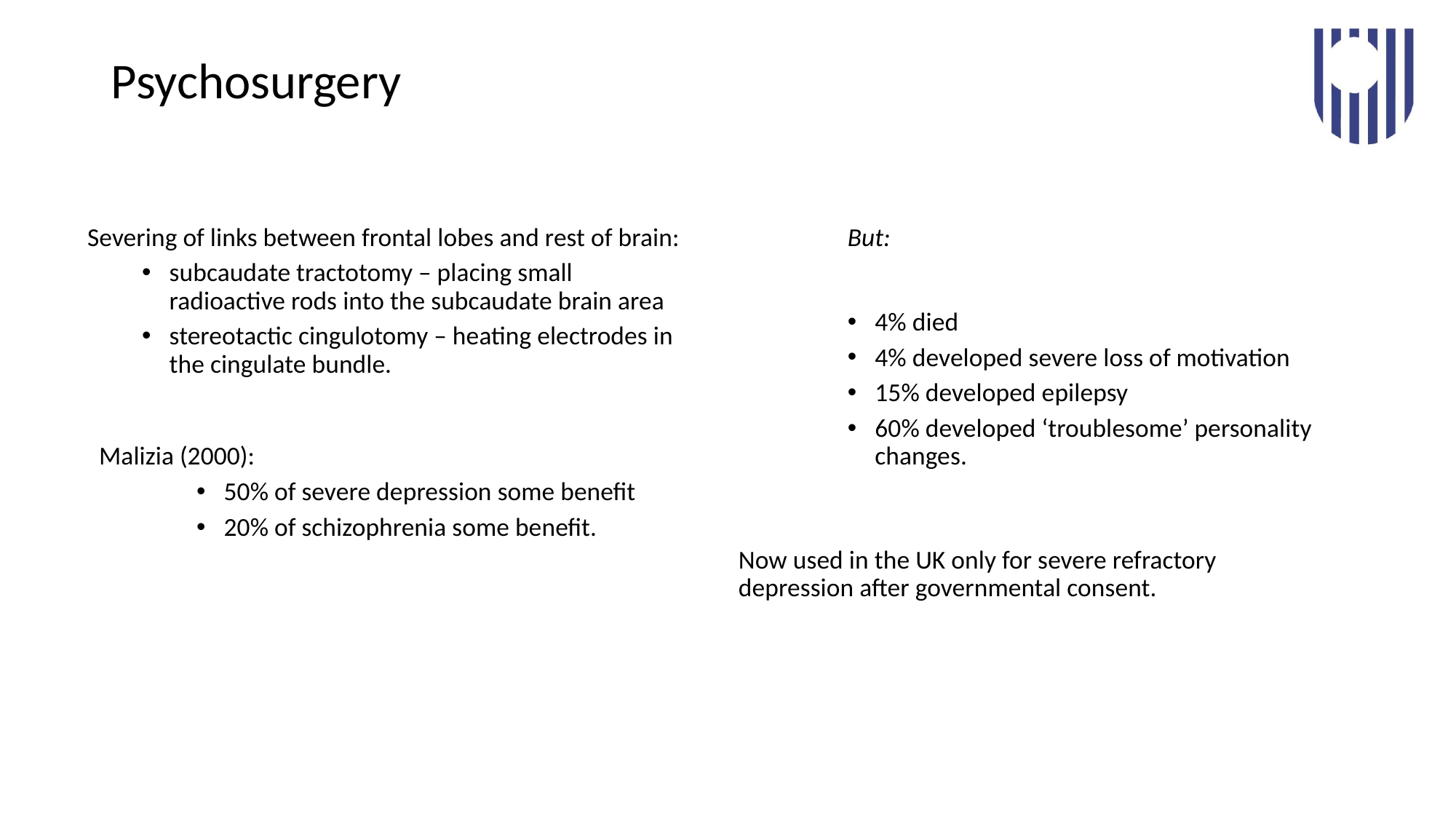

# Psychosurgery
Severing of links between frontal lobes and rest of brain:
subcaudate tractotomy – placing small radioactive rods into the subcaudate brain area
stereotactic cingulotomy – heating electrodes in the cingulate bundle.

  Malizia (2000):
50% of severe depression some benefit
20% of schizophrenia some benefit.

But:

4% died
4% developed severe loss of motivation
15% developed epilepsy
60% developed ‘troublesome’ personality changes.

Now used in the UK only for severe refractory depression after governmental consent.